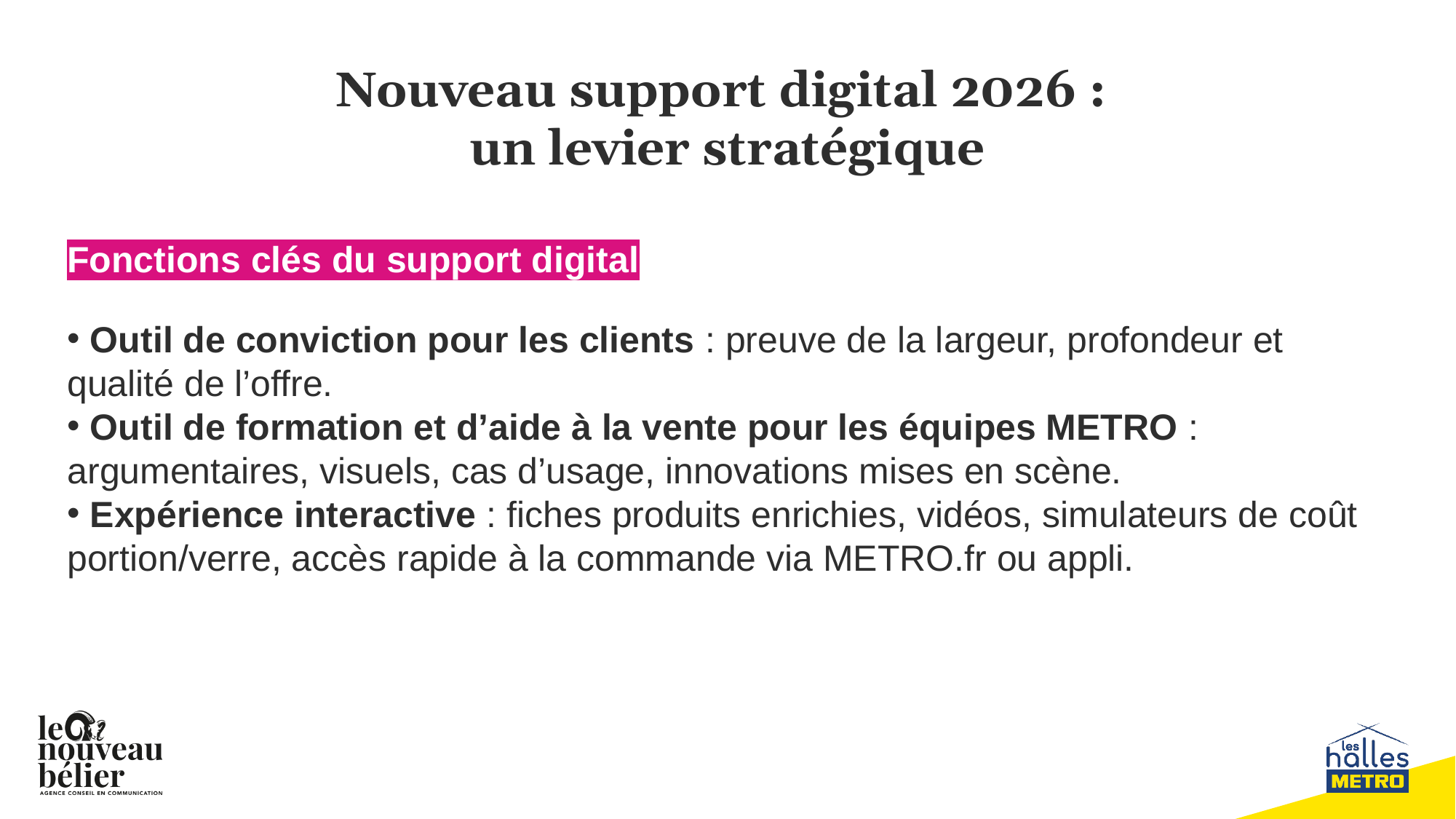

# Nouveau support digital 2026 : un levier stratégique
Fonctions clés du support digital

 Outil de conviction pour les clients : preuve de la largeur, profondeur et qualité de l’offre.
 Outil de formation et d’aide à la vente pour les équipes METRO : argumentaires, visuels, cas d’usage, innovations mises en scène.
 Expérience interactive : fiches produits enrichies, vidéos, simulateurs de coût portion/verre, accès rapide à la commande via METRO.fr ou appli.